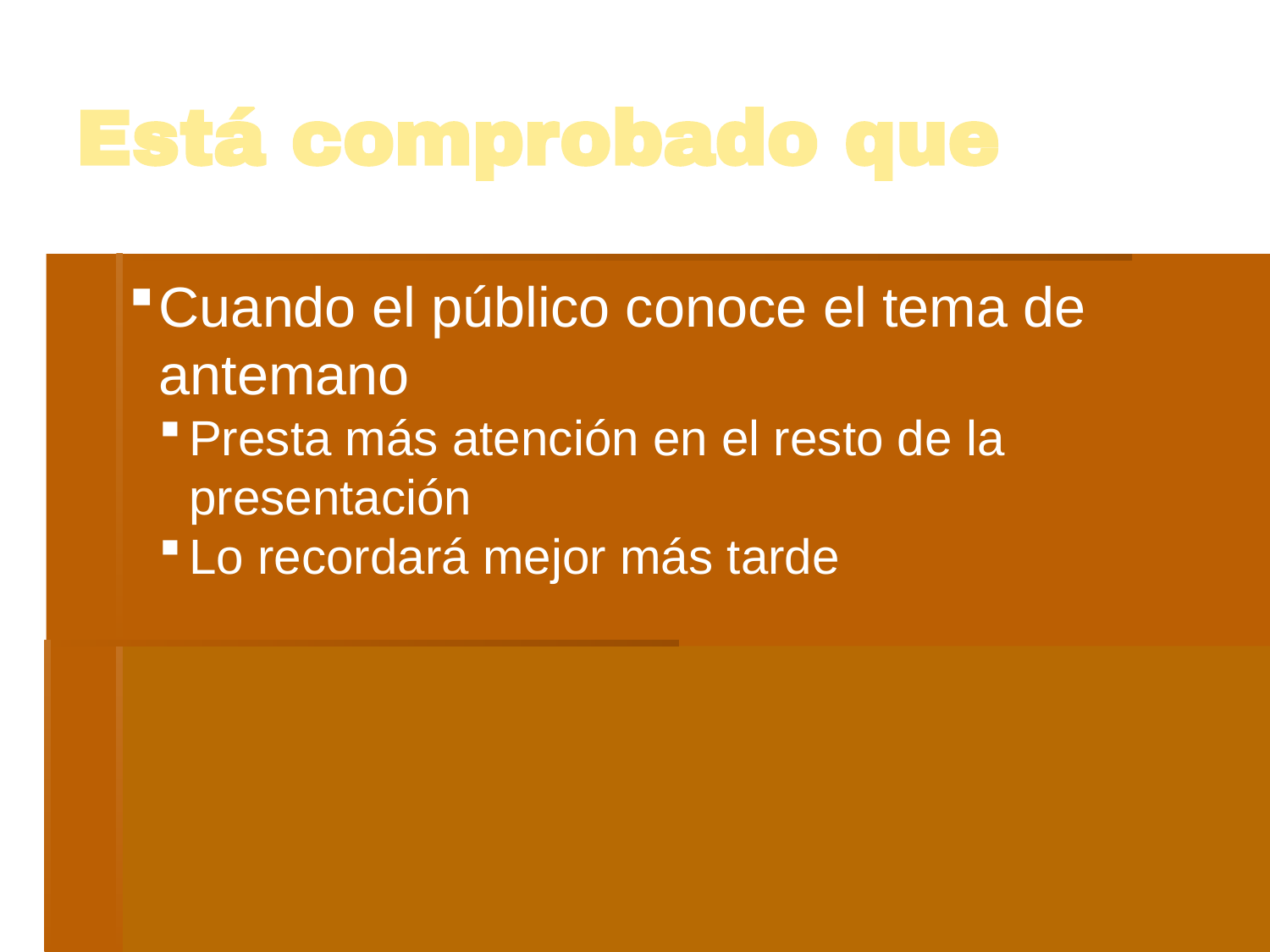

Está comprobado que
Cuando el público conoce el tema de antemano
Presta más atención en el resto de la presentación
Lo recordará mejor más tarde